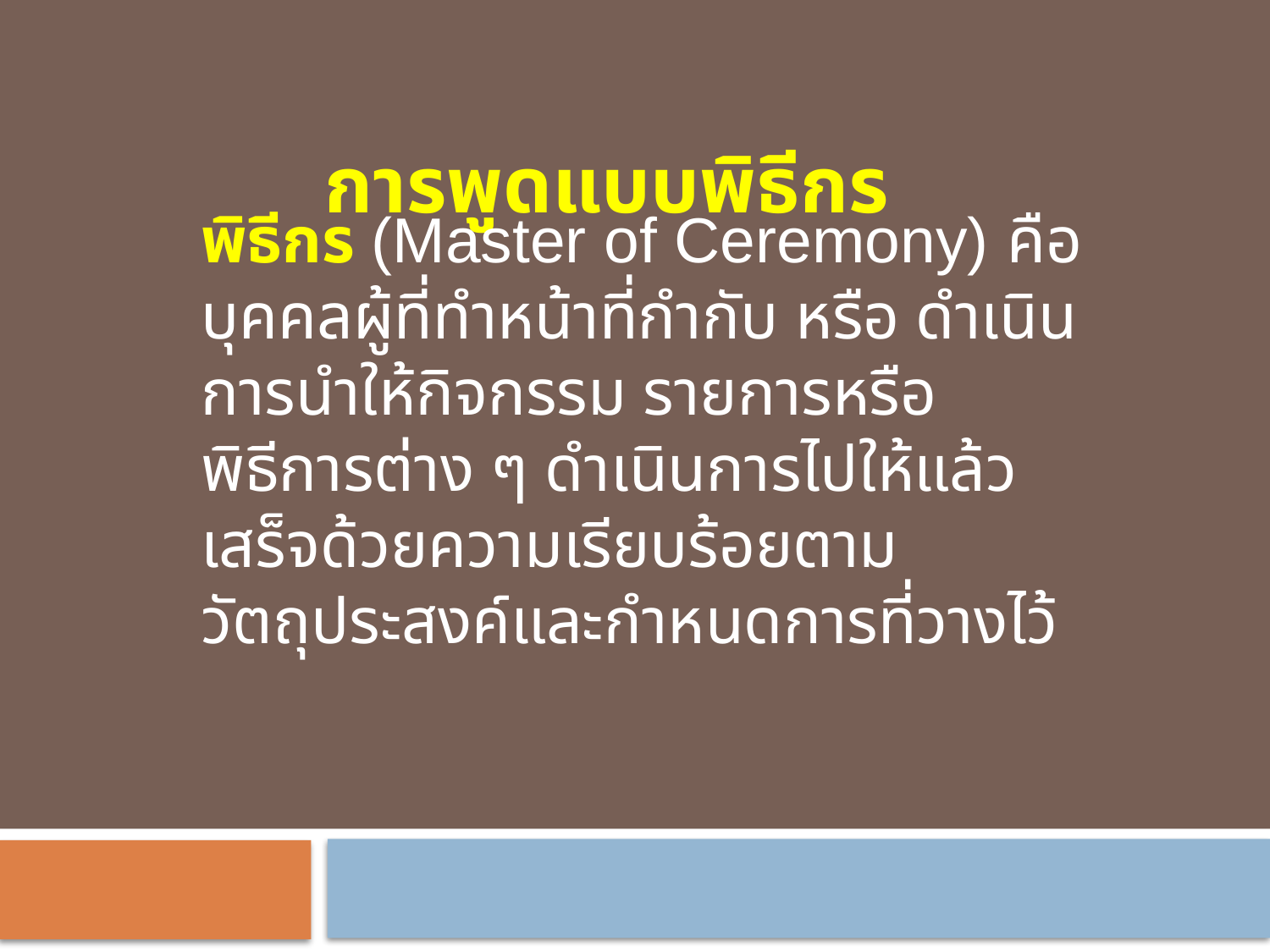

การพูดแบบพิธีกร
พิธีกร (Master of Ceremony) คือ บุคคลผู้ที่ทำหน้าที่กำกับ หรือ ดำเนินการนำให้กิจกรรม รายการหรือ พิธีการต่าง ๆ ดำเนินการไปให้แล้วเสร็จด้วยความเรียบร้อยตามวัตถุประสงค์และกำหนดการที่วางไว้